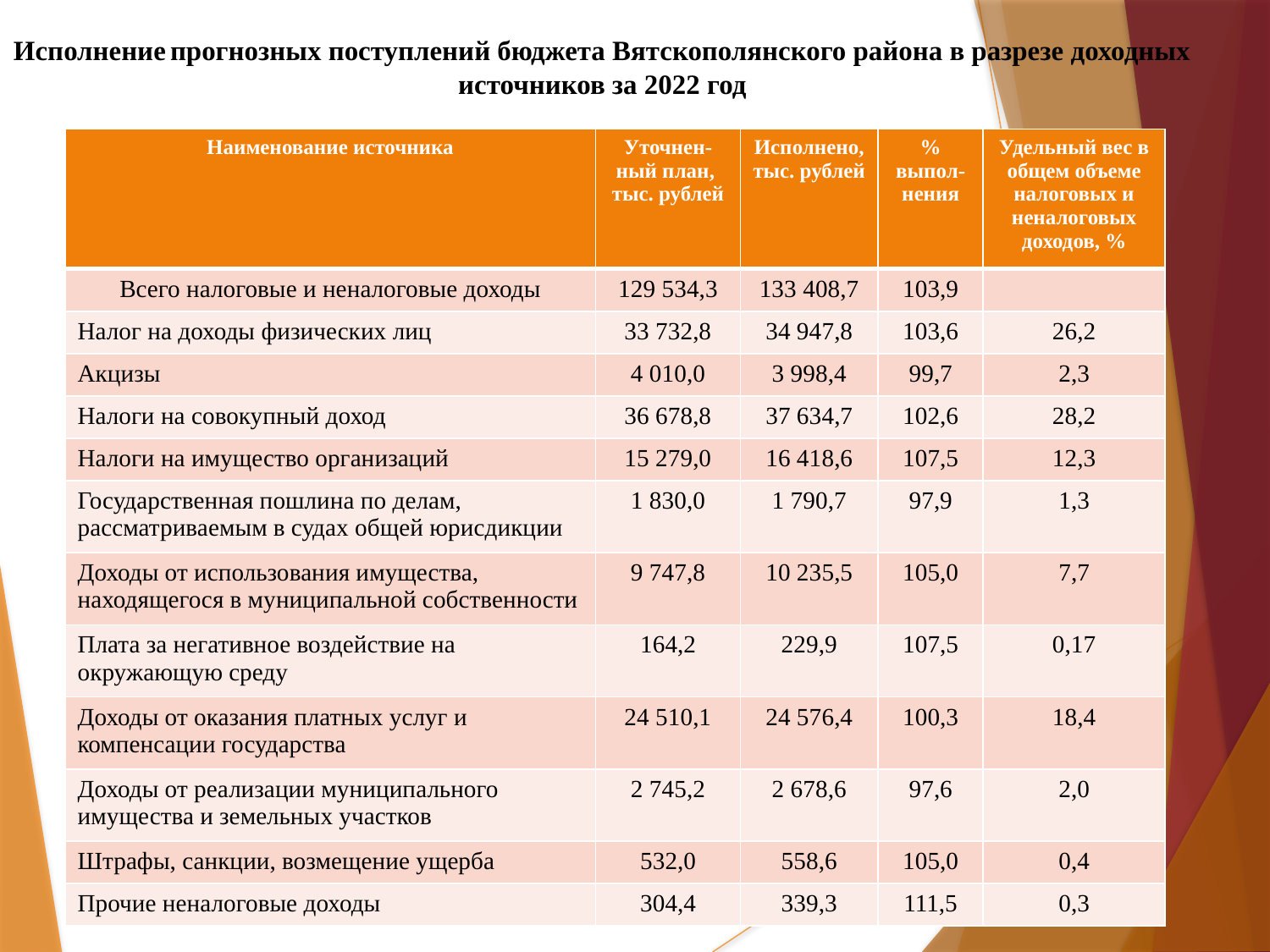

# Исполнение прогнозных поступлений бюджета Вятскополянского района в разрезе доходных источников за 2022 год
| Наименование источника | Уточнен-ный план, тыс. рублей | Исполнено, тыс. рублей | % выпол-нения | Удельный вес в общем объеме налоговых и неналоговых доходов, % |
| --- | --- | --- | --- | --- |
| Всего налоговые и неналоговые доходы | 129 534,3 | 133 408,7 | 103,9 |  |
| Налог на доходы физических лиц | 33 732,8 | 34 947,8 | 103,6 | 26,2 |
| Акцизы | 4 010,0 | 3 998,4 | 99,7 | 2,3 |
| Налоги на совокупный доход | 36 678,8 | 37 634,7 | 102,6 | 28,2 |
| Налоги на имущество организаций | 15 279,0 | 16 418,6 | 107,5 | 12,3 |
| Государственная пошлина по делам, рассматриваемым в судах общей юрисдикции | 1 830,0 | 1 790,7 | 97,9 | 1,3 |
| Доходы от использования имущества, находящегося в муниципальной собственности | 9 747,8 | 10 235,5 | 105,0 | 7,7 |
| Плата за негативное воздействие на окружающую среду | 164,2 | 229,9 | 107,5 | 0,17 |
| Доходы от оказания платных услуг и компенсации государства | 24 510,1 | 24 576,4 | 100,3 | 18,4 |
| Доходы от реализации муниципального имущества и земельных участков | 2 745,2 | 2 678,6 | 97,6 | 2,0 |
| Штрафы, санкции, возмещение ущерба | 532,0 | 558,6 | 105,0 | 0,4 |
| Прочие неналоговые доходы | 304,4 | 339,3 | 111,5 | 0,3 |
8